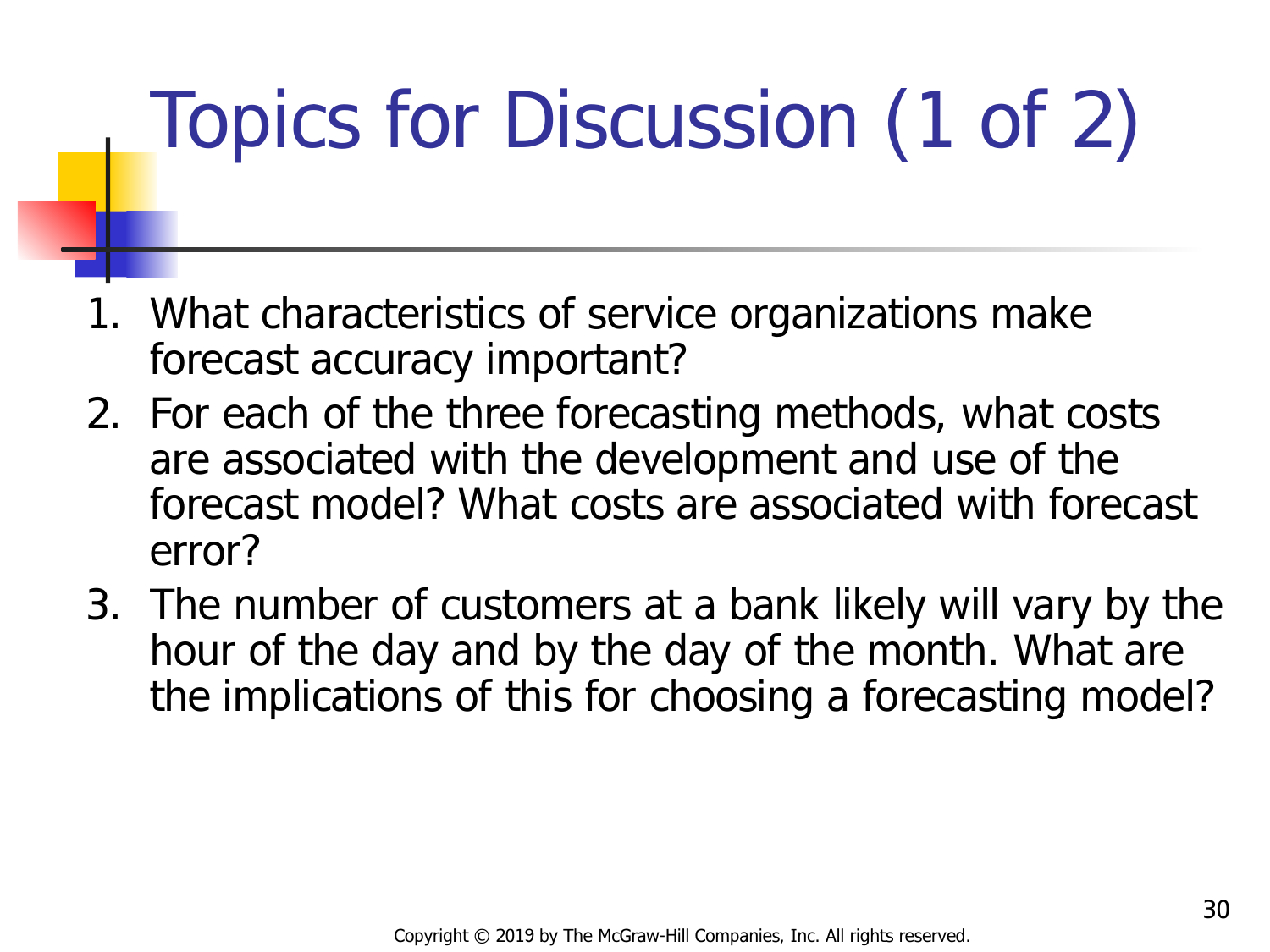

# Topics for Discussion (1 of 2)
What characteristics of service organizations make forecast accuracy important?
For each of the three forecasting methods, what costs are associated with the development and use of the forecast model? What costs are associated with forecast error?
The number of customers at a bank likely will vary by the hour of the day and by the day of the month. What are the implications of this for choosing a forecasting model?
30
Copyright © 2019 by The McGraw-Hill Companies, Inc. All rights reserved.